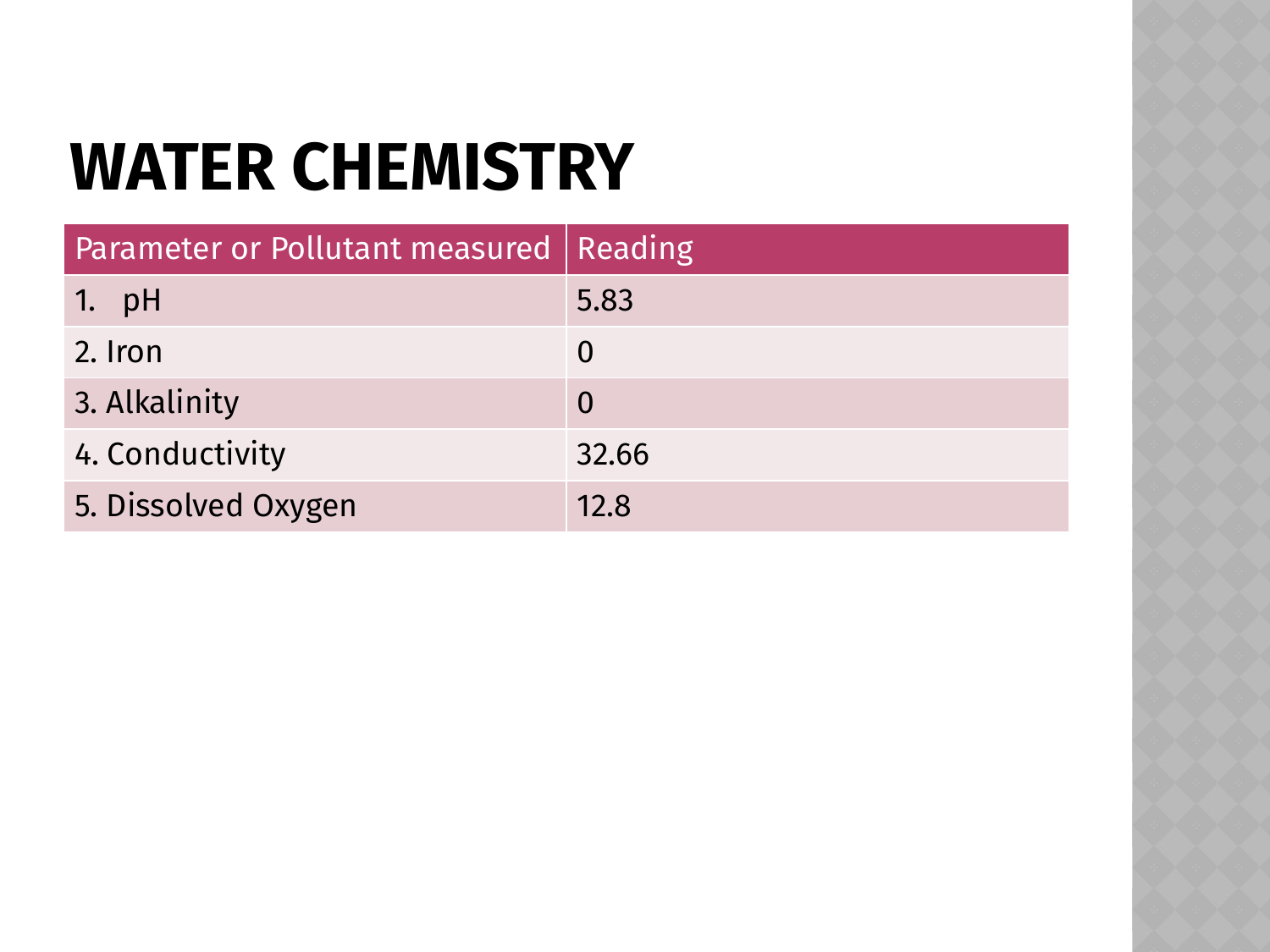

# Water Chemistry
| Parameter or Pollutant measured | Reading |
| --- | --- |
| pH | 5.83 |
| 2. Iron | 0 |
| 3. Alkalinity | 0 |
| 4. Conductivity | 32.66 |
| 5. Dissolved Oxygen | 12.8 |